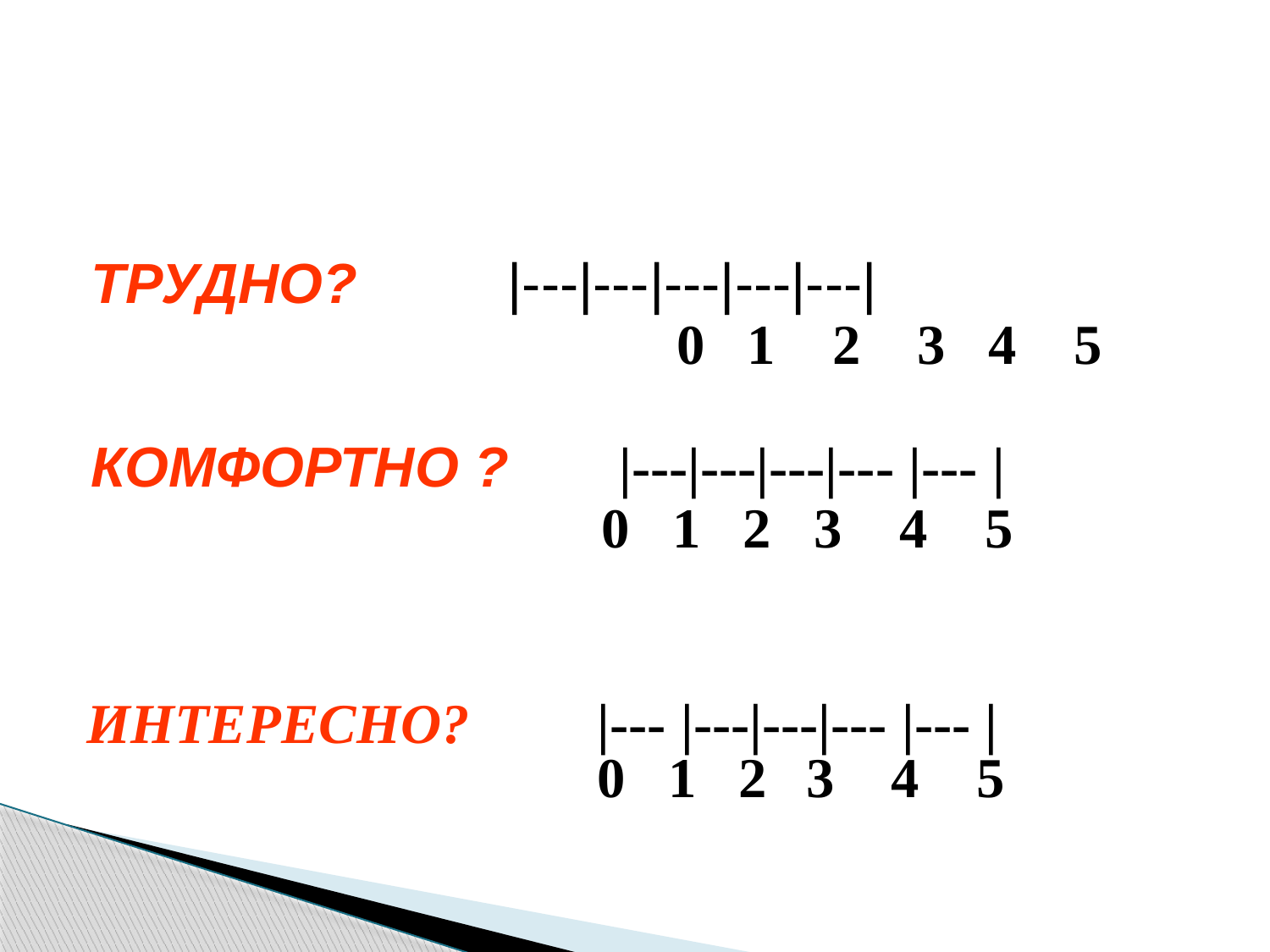

#
ТРУДНО?		|---|---|---|---|---|
     	                           0   1    2    3   4    5

КОМФОРТНО ?       |---|---|---|--- |--- |
                                    0   1   2   3    4    5

   ИНТЕРЕСНО?         |--- |---|---|--- |--- |
                                       0   1   2	3    4    5